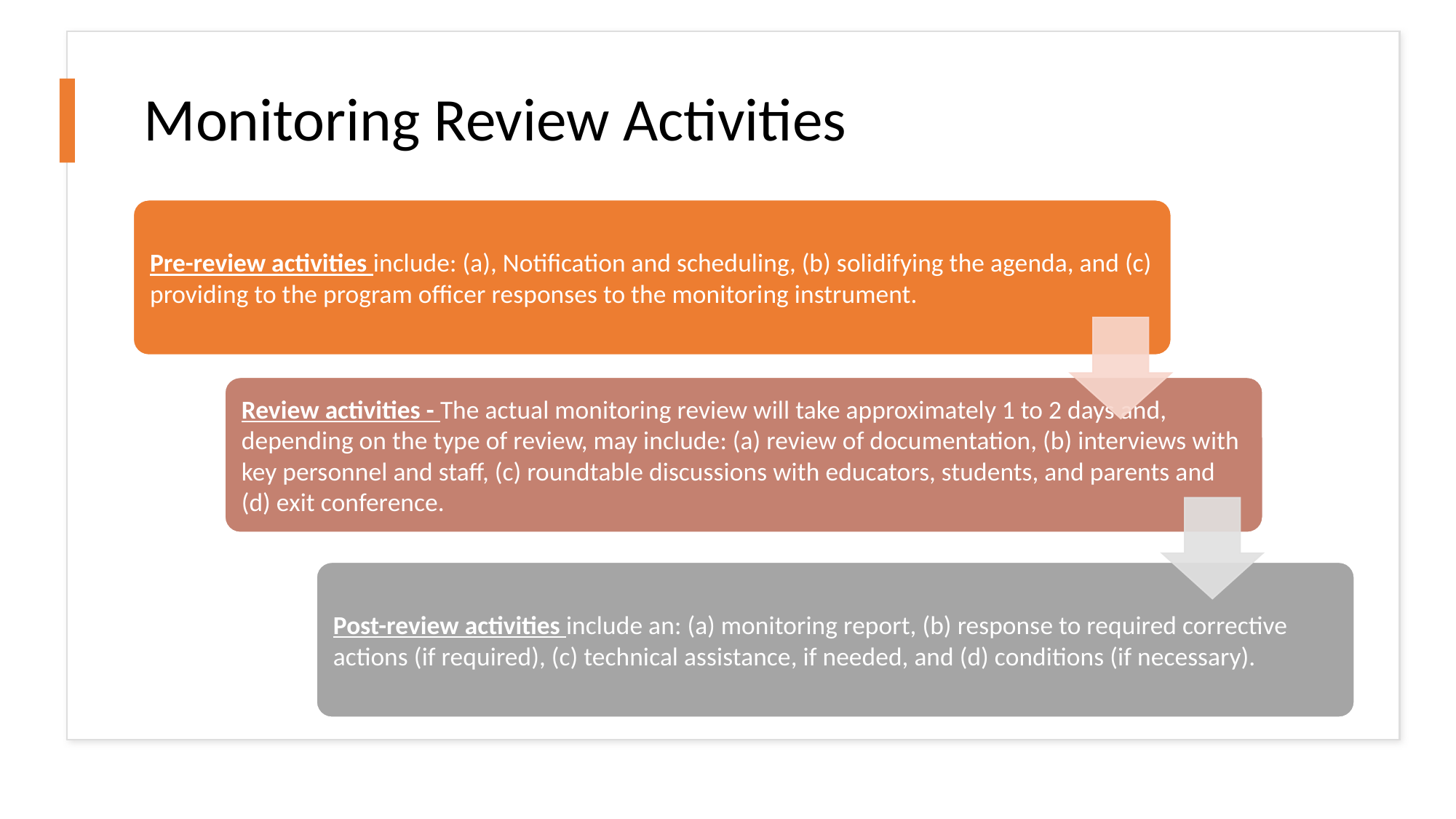

# Monitoring Review Activities

Pre-review activities include: (a), Notification and scheduling, (b) solidifying the agenda, and (c) providing to the program officer responses to the monitoring instrument.
Review activities - The actual monitoring review will take approximately 1 to 2 days and, depending on the type of review, may include: (a) review of documentation, (b) interviews with key personnel and staff, (c) roundtable discussions with educators, students, and parents and (d) exit conference.
Post-review activities include an: (a) monitoring report, (b) response to required corrective actions (if required), (c) technical assistance, if needed, and (d) conditions (if necessary).